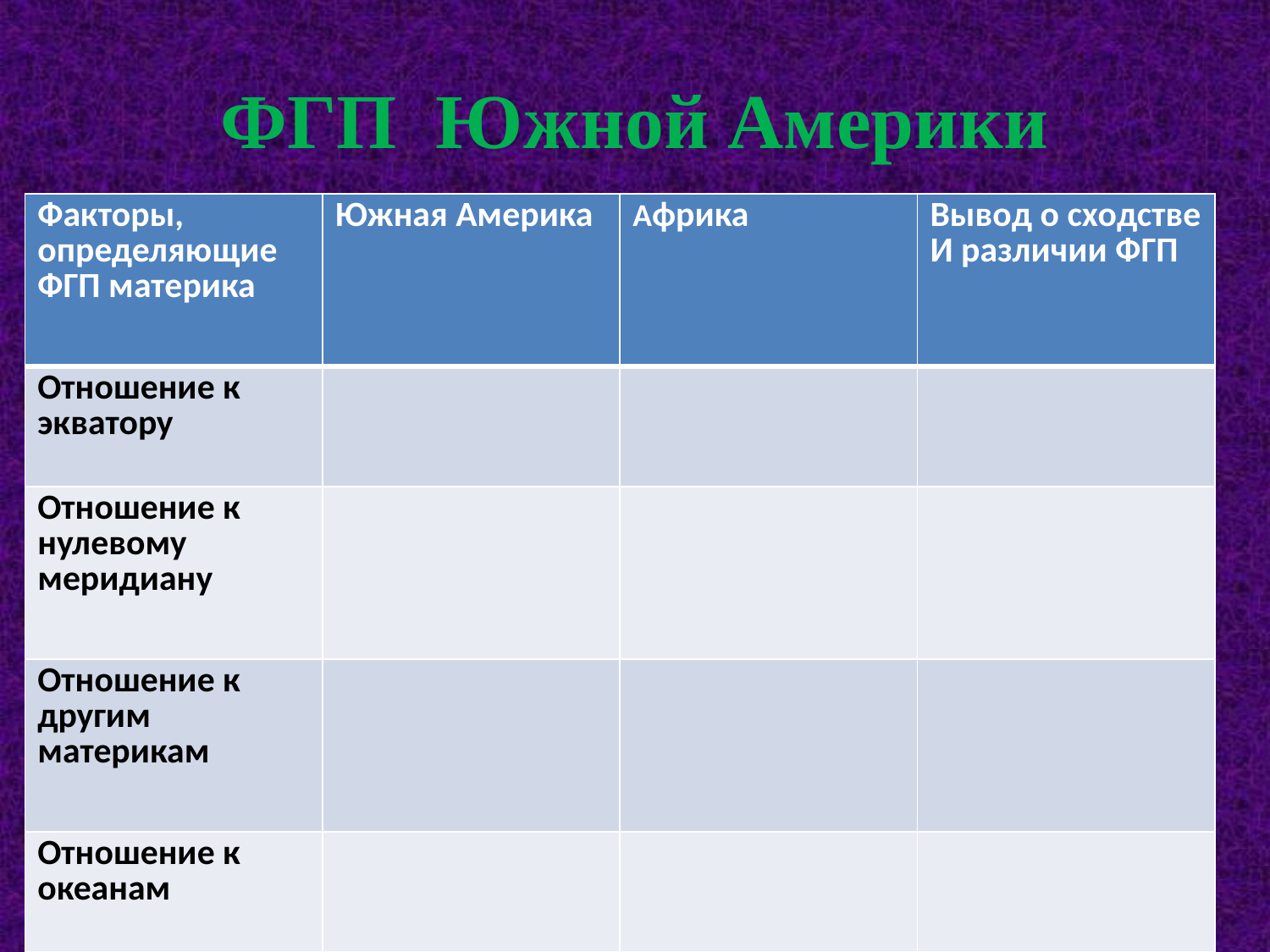

# ФГП  Южной Америки
| Факторы, определяющие ФГП материка | Южная Америка | Африка | Вывод о сходстве И различии ФГП |
| --- | --- | --- | --- |
| Отношение к экватору |  |  |  |
| Отношение к нулевому меридиану |  |  |  |
| Отношение к другим материкам |  |  |  |
| Отношение к океанам |  |  |  |